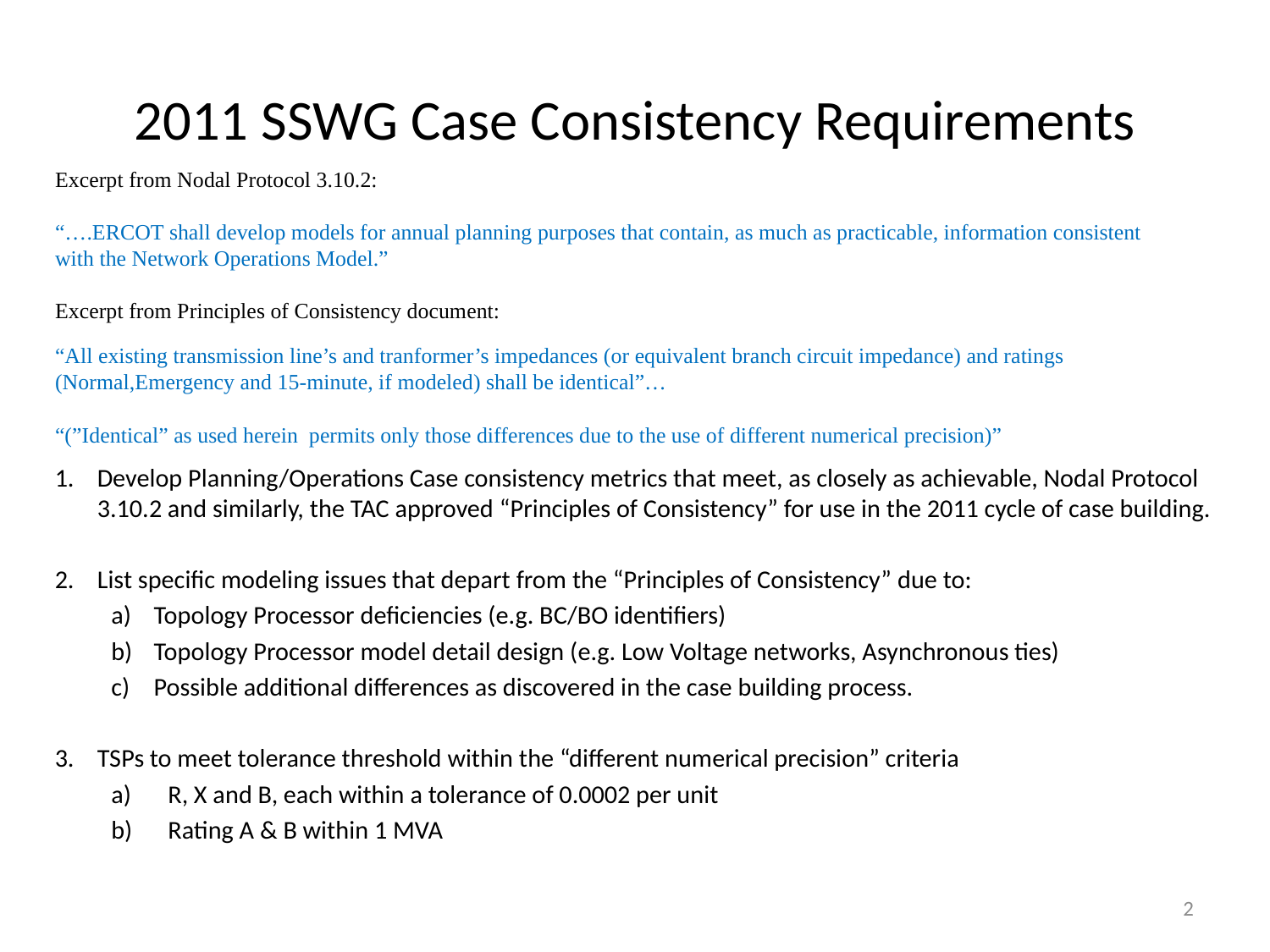

# 2011 SSWG Case Consistency Requirements
Excerpt from Nodal Protocol 3.10.2:

“….ERCOT shall develop models for annual planning purposes that contain, as much as practicable, information consistent with the Network Operations Model.”

Excerpt from Principles of Consistency document:

“All existing transmission line’s and tranformer’s impedances (or equivalent branch circuit impedance) and ratings (Normal,Emergency and 15-minute, if modeled) shall be identical”…

“(”Identical” as used herein  permits only those differences due to the use of different numerical precision)”

Develop Planning/Operations Case consistency metrics that meet, as closely as achievable, Nodal Protocol 3.10.2 and similarly, the TAC approved “Principles of Consistency” for use in the 2011 cycle of case building.

List specific modeling issues that depart from the “Principles of Consistency” due to:
Topology Processor deficiencies (e.g. BC/BO identifiers)
Topology Processor model detail design (e.g. Low Voltage networks, Asynchronous ties)
Possible additional differences as discovered in the case building process.

TSPs to meet tolerance threshold within the “different numerical precision” criteria
R, X and B, each within a tolerance of 0.0002 per unit
Rating A & B within 1 MVA

2